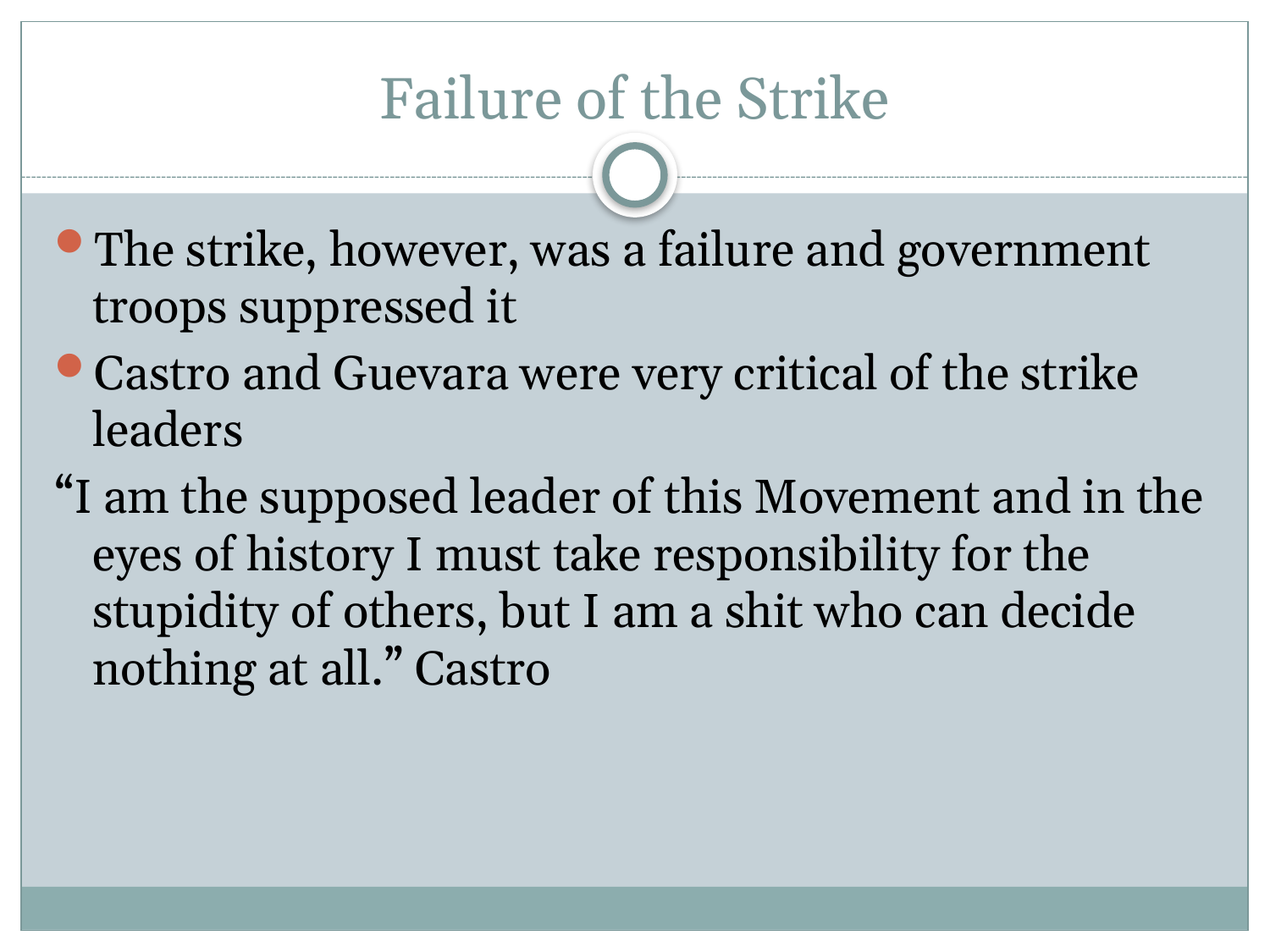

# Failure of the Strike
The strike, however, was a failure and government troops suppressed it
Castro and Guevara were very critical of the strike leaders
“I am the supposed leader of this Movement and in the eyes of history I must take responsibility for the stupidity of others, but I am a shit who can decide nothing at all.” Castro